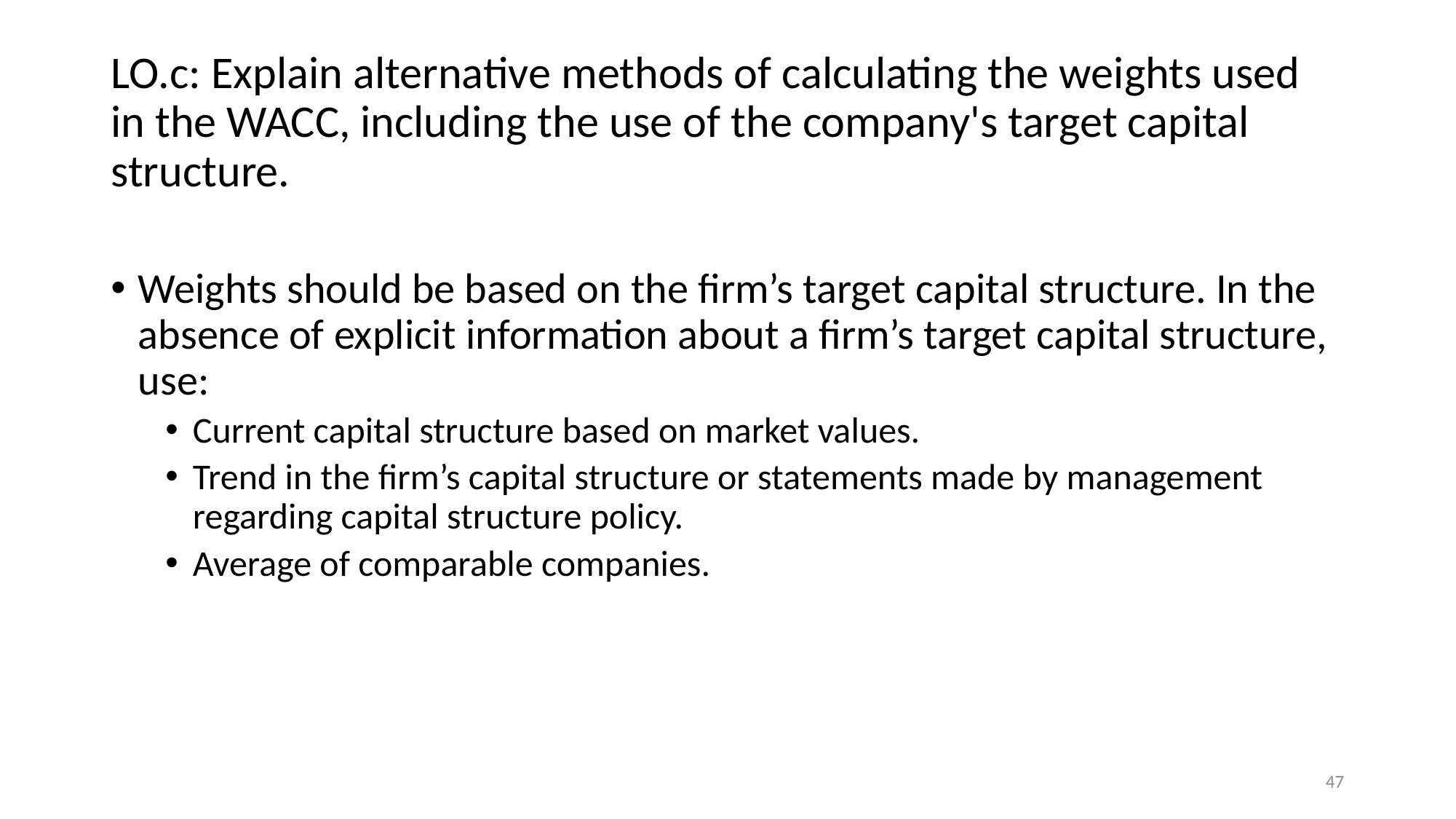

# LO.c: Explain alternative methods of calculating the weights used in the WACC, including the use of the company's target capital structure.
Weights should be based on the firm’s target capital structure. In the absence of explicit information about a firm’s target capital structure, use:
Current capital structure based on market values.
Trend in the firm’s capital structure or statements made by management regarding capital structure policy.
Average of comparable companies.
47